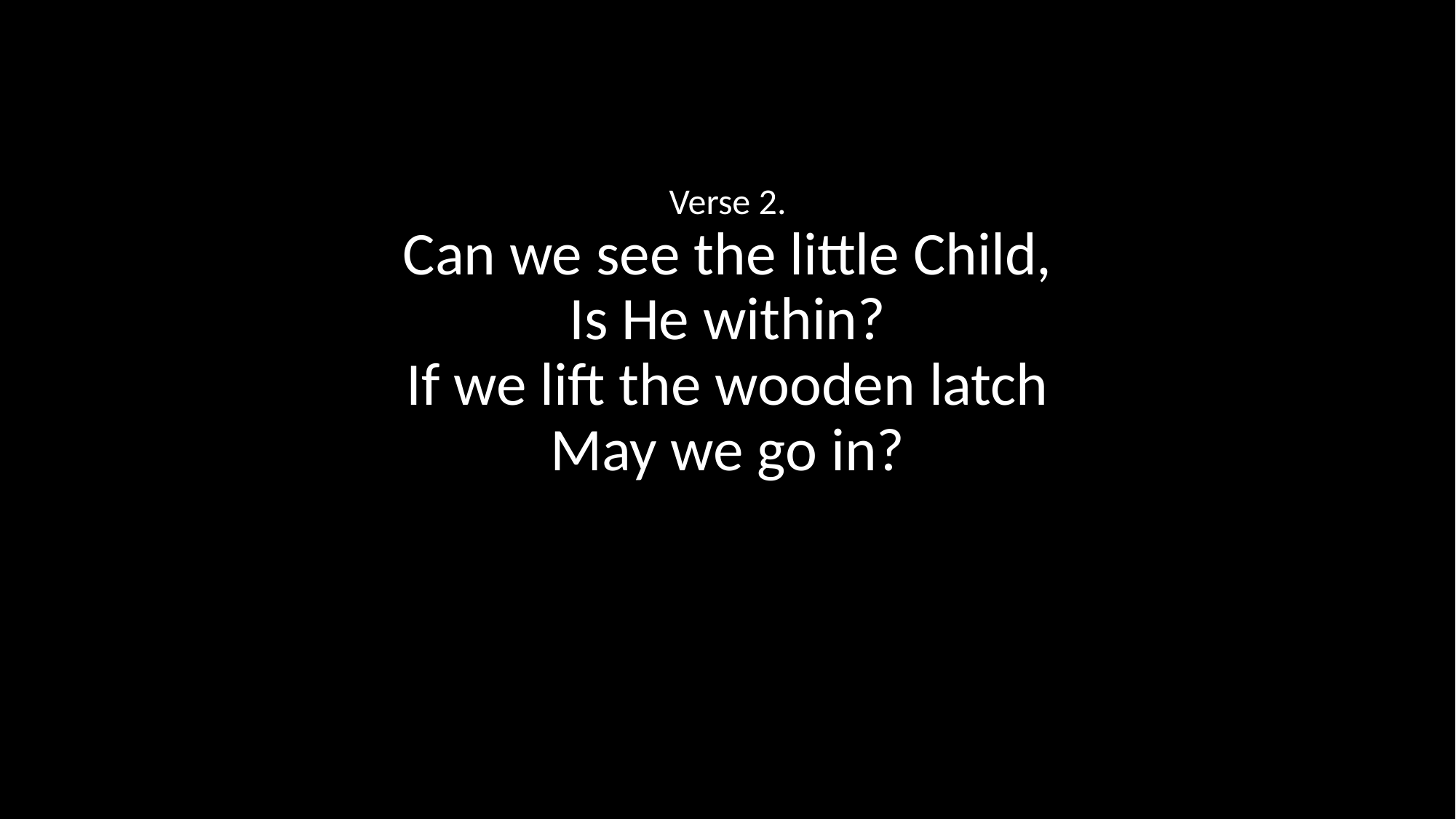

Verse 2.
Can we see the little Child,
Is He within?
If we lift the wooden latch
May we go in?